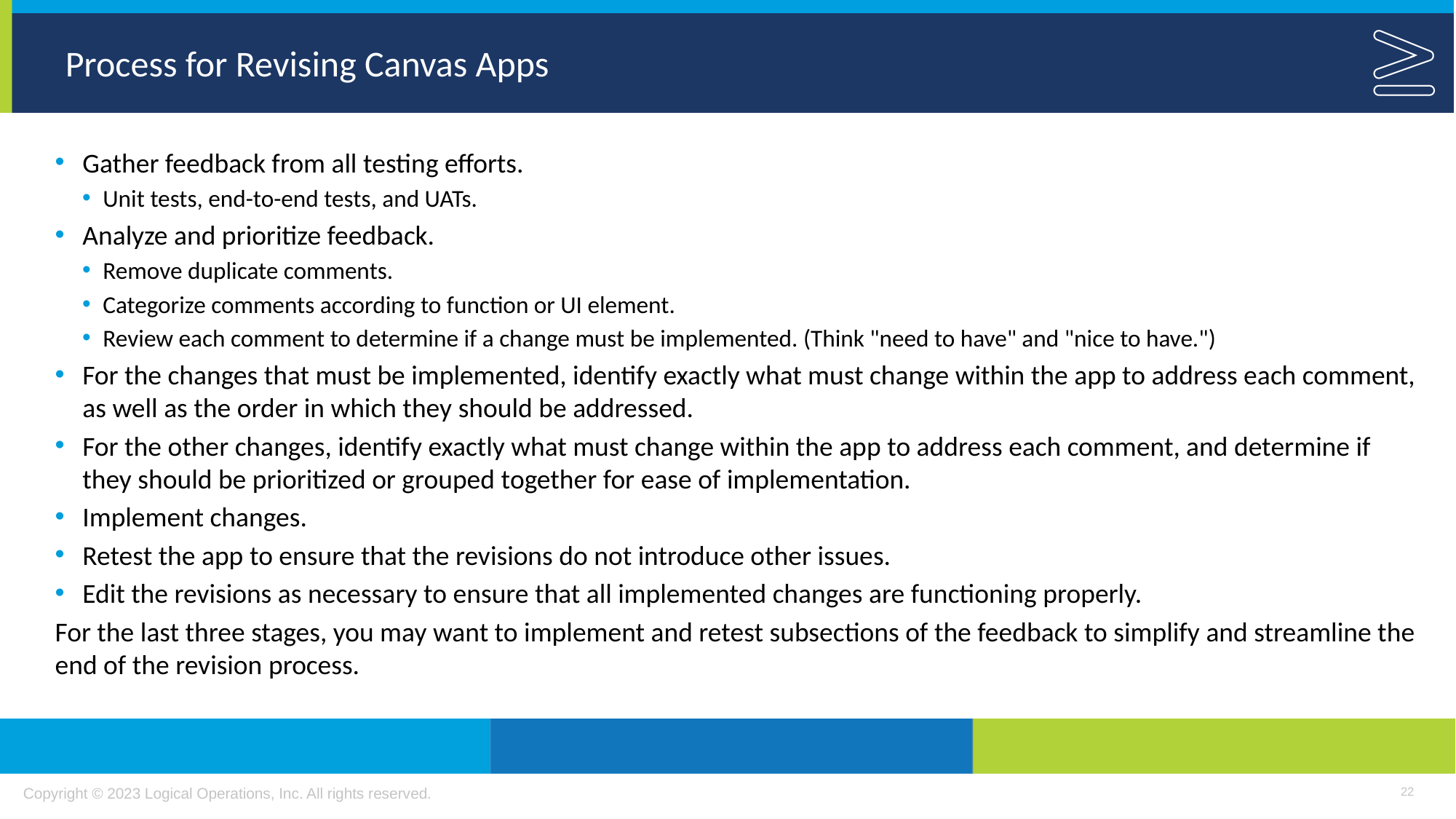

# Process for Revising Canvas Apps
Gather feedback from all testing efforts.
Unit tests, end-to-end tests, and UATs.
Analyze and prioritize feedback.
Remove duplicate comments.
Categorize comments according to function or UI element.
Review each comment to determine if a change must be implemented. (Think "need to have" and "nice to have.")
For the changes that must be implemented, identify exactly what must change within the app to address each comment, as well as the order in which they should be addressed.
For the other changes, identify exactly what must change within the app to address each comment, and determine if they should be prioritized or grouped together for ease of implementation.
Implement changes.
Retest the app to ensure that the revisions do not introduce other issues.
Edit the revisions as necessary to ensure that all implemented changes are functioning properly.
For the last three stages, you may want to implement and retest subsections of the feedback to simplify and streamline the end of the revision process.
22